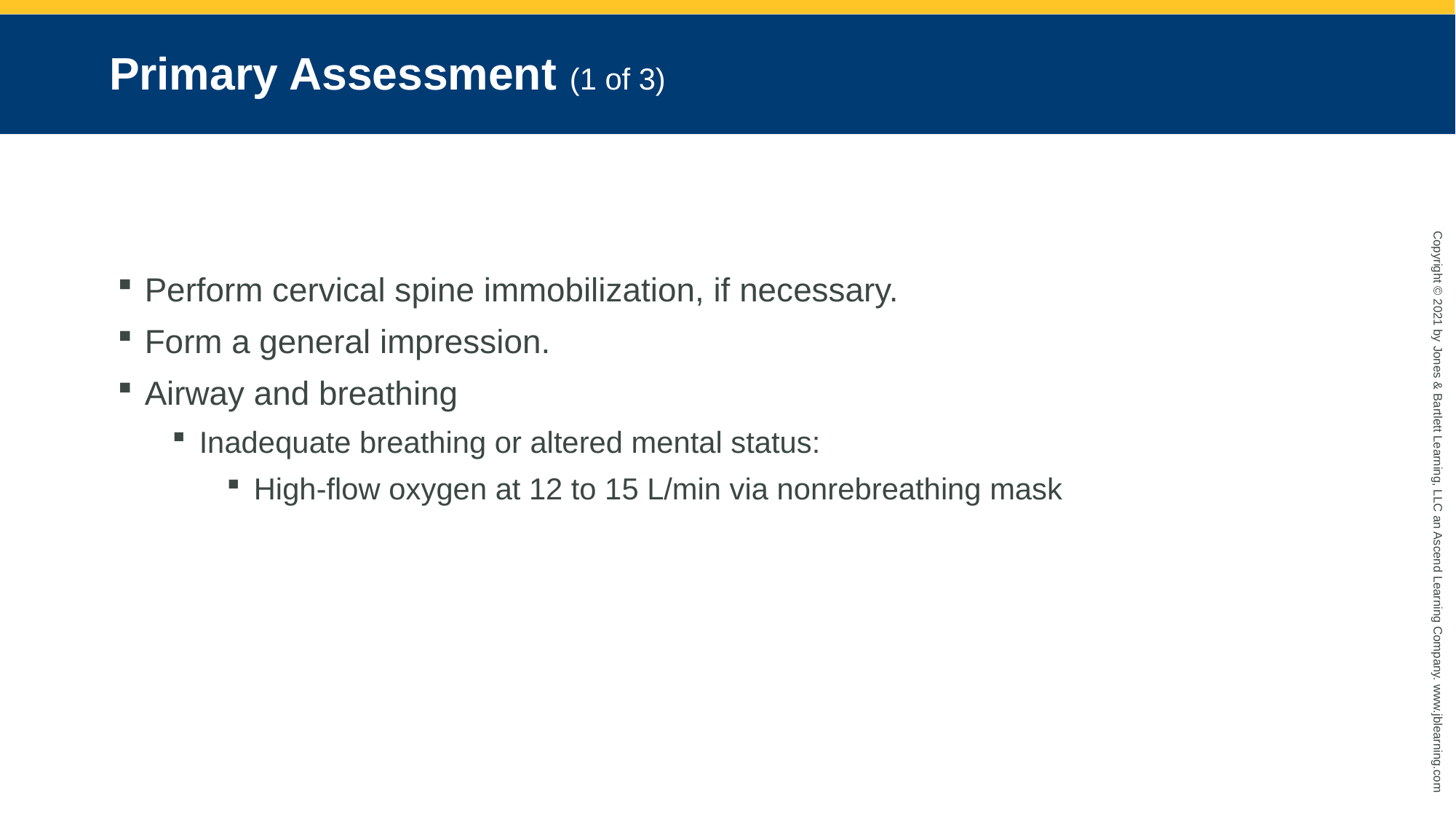

# Primary Assessment (1 of 3)
Perform cervical spine immobilization, if necessary.
Form a general impression.
Airway and breathing
Inadequate breathing or altered mental status:
High-flow oxygen at 12 to 15 L/min via nonrebreathing mask